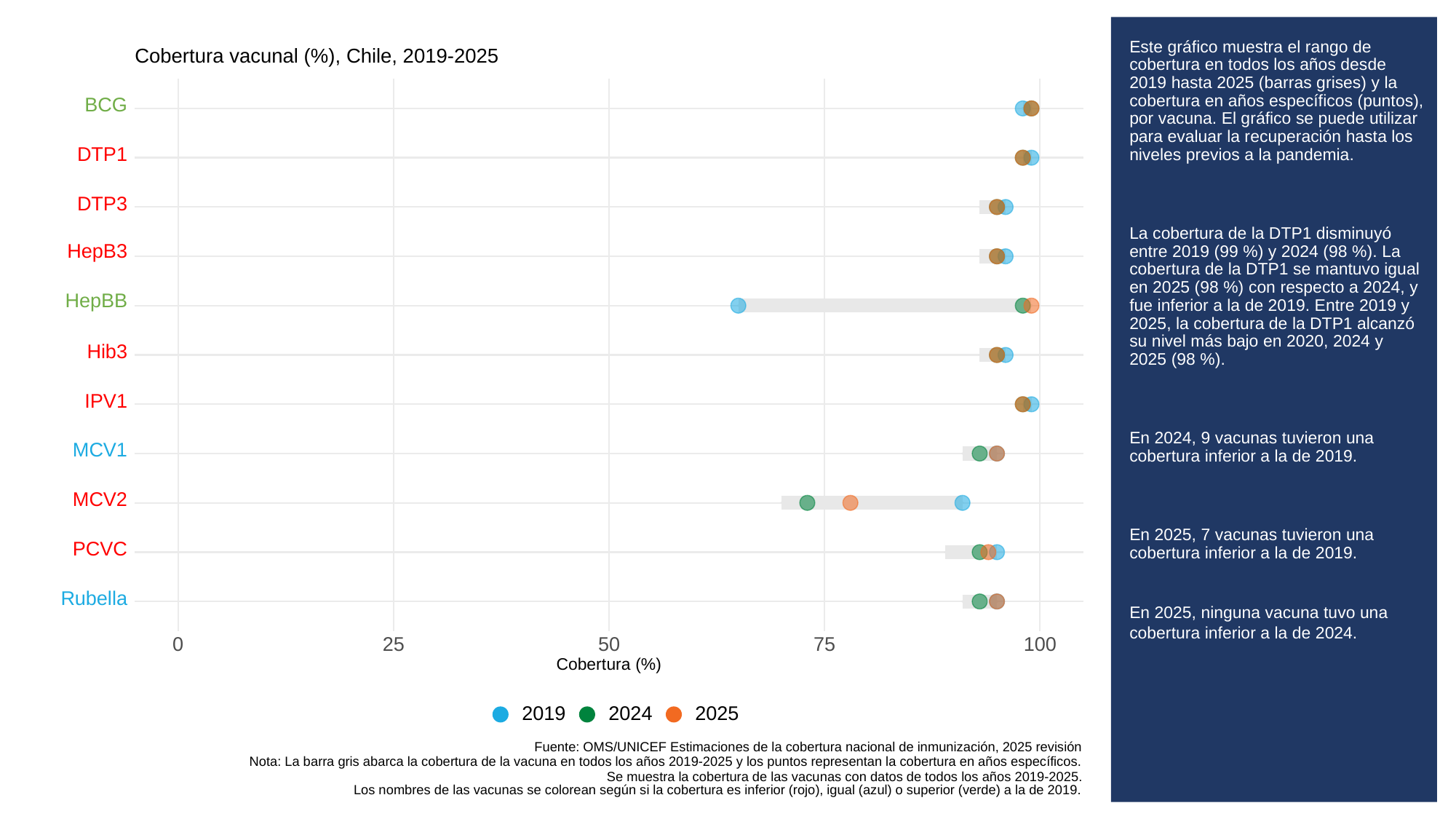

# Este gráfico muestra el rango de cobertura en todos los años desde 2019 hasta 2025 (barras grises) y la cobertura en años específicos (puntos), por vacuna. El gráfico se puede utilizar para evaluar la recuperación hasta los niveles previos a la pandemia.

La cobertura de la DTP1 disminuyó entre 2019 (99 %) y 2024 (98 %). La cobertura de la DTP1 se mantuvo igual en 2025 (98 %) con respecto a 2024, y fue inferior a la de 2019. Entre 2019 y 2025, la cobertura de la DTP1 alcanzó su nivel más bajo en 2020, 2024 y 2025 (98 %).

En 2024, 9 vacunas tuvieron una cobertura inferior a la de 2019.

En 2025, 7 vacunas tuvieron una cobertura inferior a la de 2019.

En 2025, ninguna vacuna tuvo una cobertura inferior a la de 2024.

Cobertura vacunal (%), Chile, 2019-2025

BCG

DTP1

DTP3

HepB3

HepBB

Hib3

IPV1

MCV1

MCV2

PCVC

Rubella

0
25
50
100
75
Cobertura (%)

2019
2024
2025
Fuente: OMS/UNICEF Estimaciones de la cobertura nacional de inmunización, 2025 revisión
Nota: La barra gris abarca la cobertura de la vacuna en todos los años 2019-2025 y los puntos representan la cobertura en años específicos.
 Se muestra la cobertura de las vacunas con datos de todos los años 2019-2025.
Los nombres de las vacunas se colorean según si la cobertura es inferior (rojo), igual (azul) o superior (verde) a la de 2019.